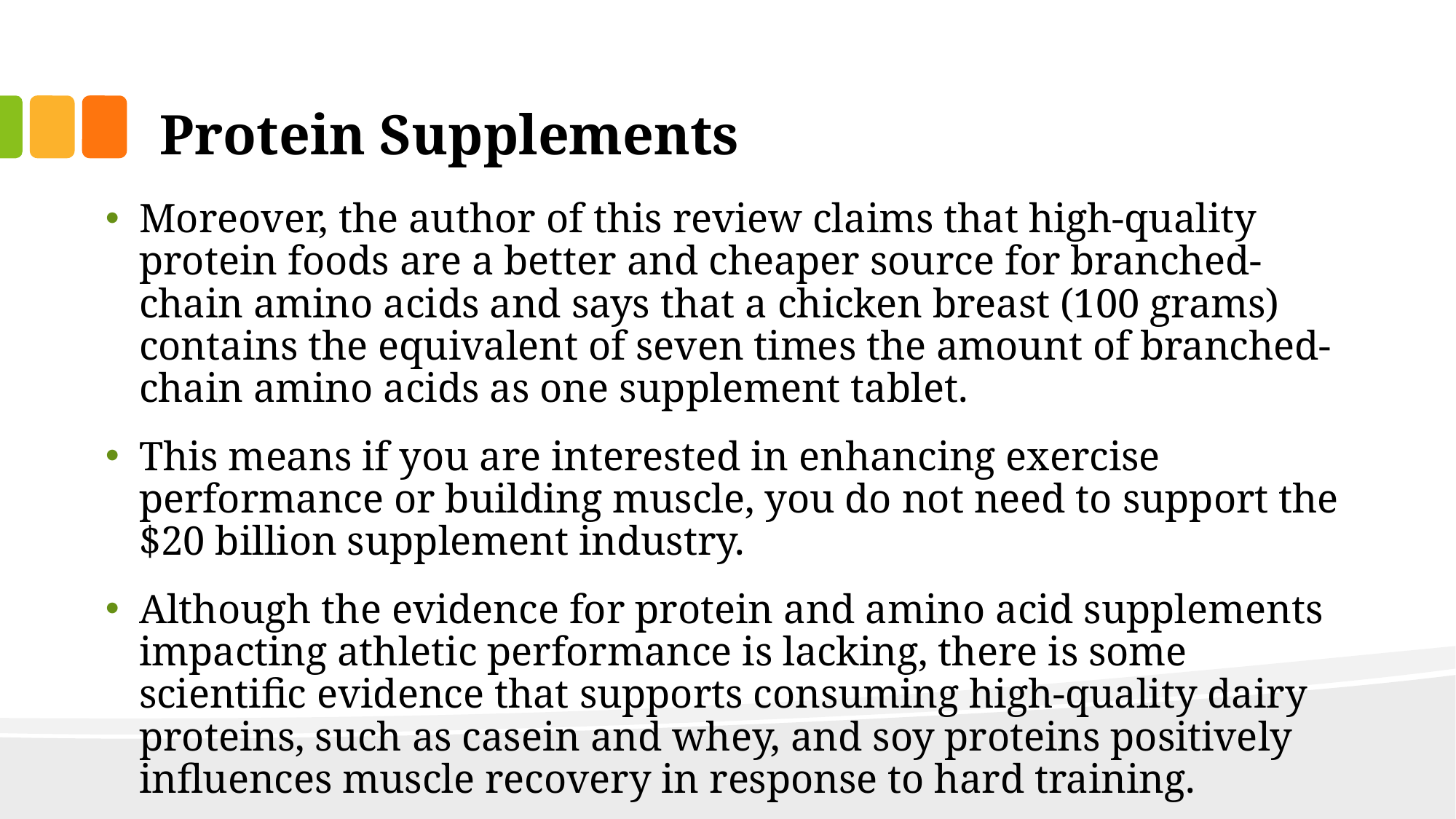

# Protein Supplements
Moreover, the author of this review claims that high-quality protein foods are a better and cheaper source for branched-chain amino acids and says that a chicken breast (100 grams) contains the equivalent of seven times the amount of branched-chain amino acids as one supplement tablet.
This means if you are interested in enhancing exercise performance or building muscle, you do not need to support the $20 billion supplement industry.
Although the evidence for protein and amino acid supplements impacting athletic performance is lacking, there is some scientific evidence that supports consuming high-quality dairy proteins, such as casein and whey, and soy proteins positively influences muscle recovery in response to hard training.